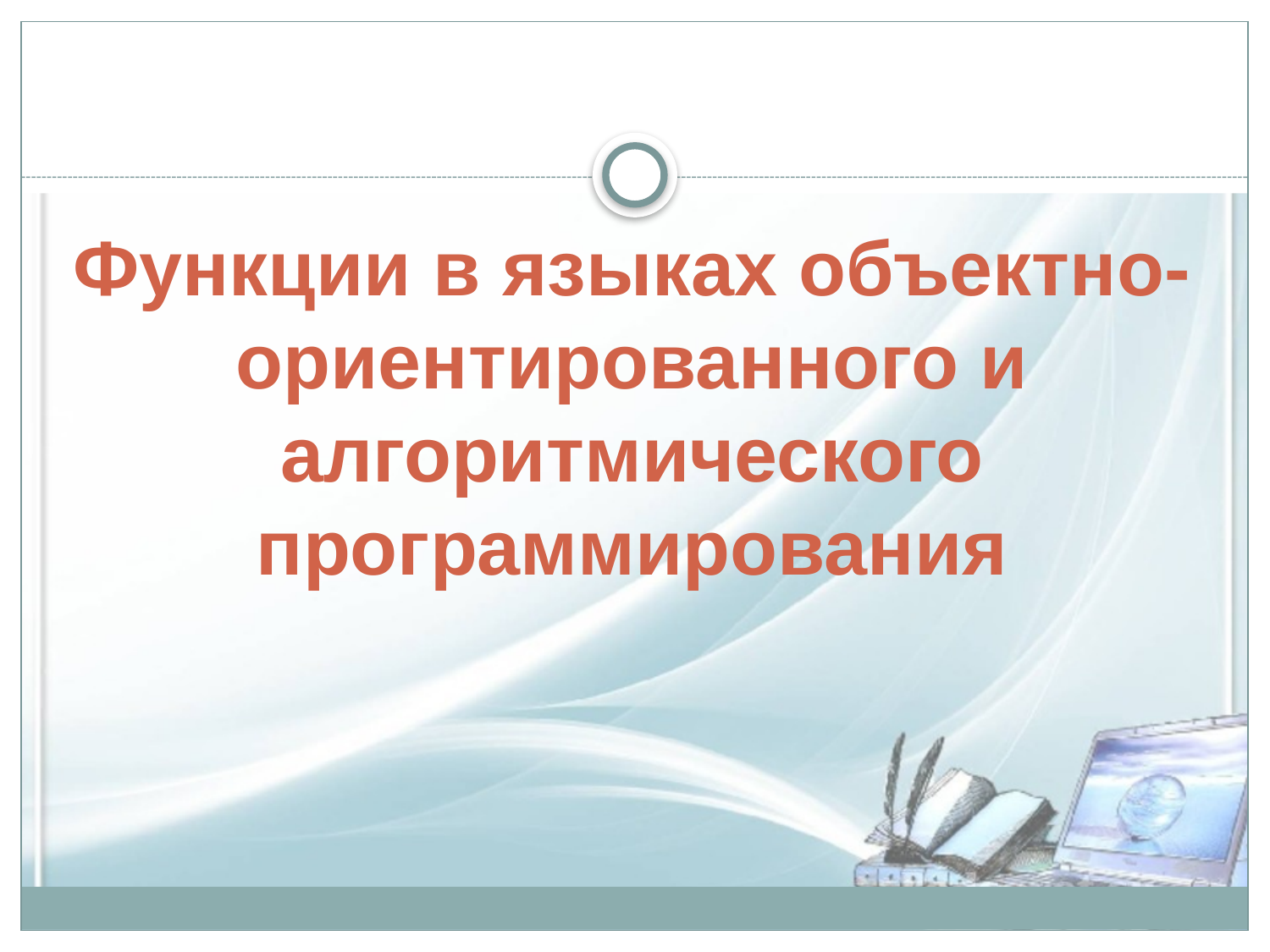

Функции в языках объектно-ориентированного и алгоритмического программирования